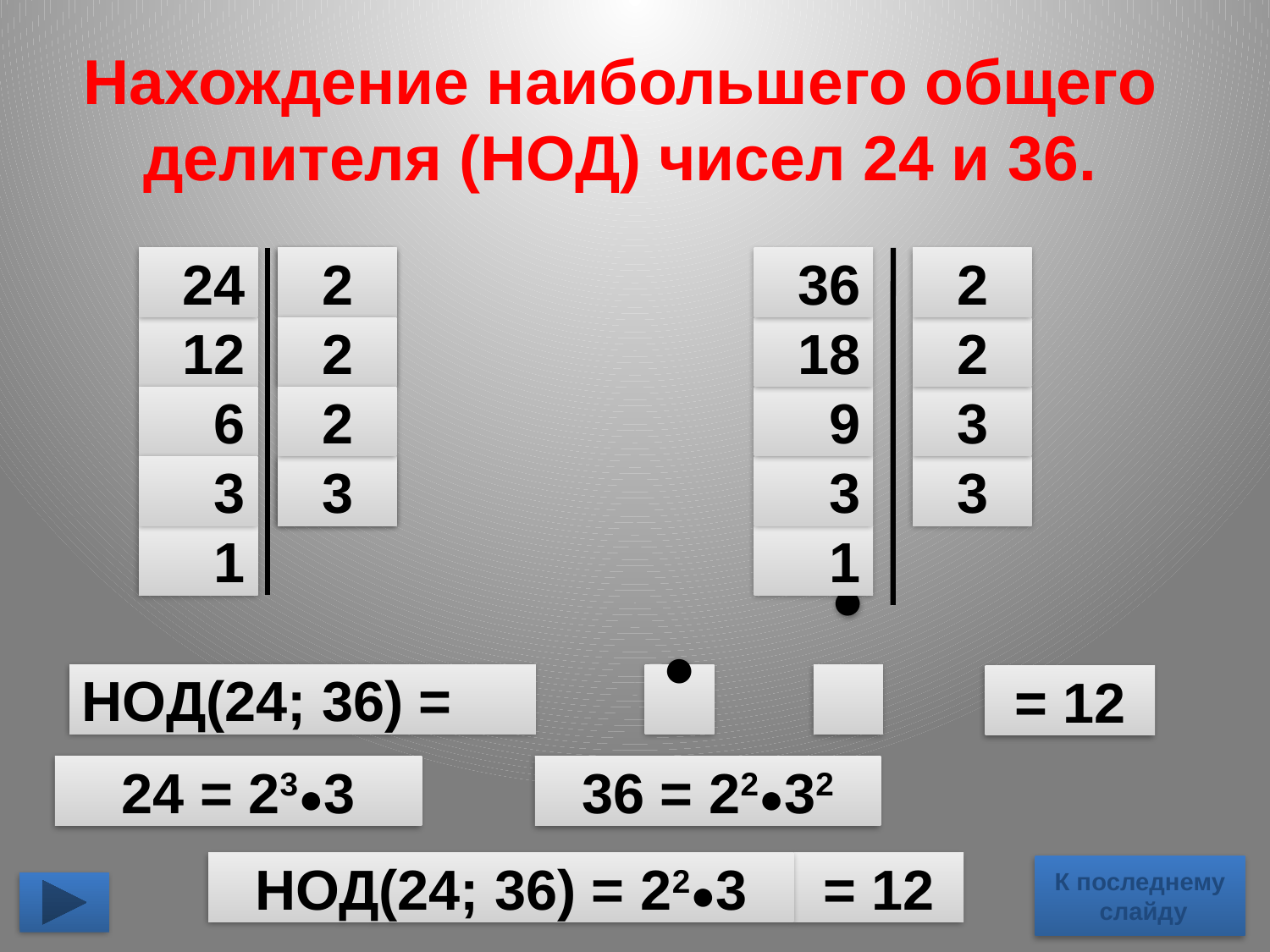

# Нахождение наибольшего общего делителя (НОД) чисел 24 и 36.
24
 2
2
36
2
12
 2
2
18
2
6
2
9
3
3
 3
3
3
3
1
1
НОД(24; 36) =
●
●
= 12
24 = 23●3
36 = 22●32
НОД(24; 36) = 22●3
= 12
К последнему
 слайду